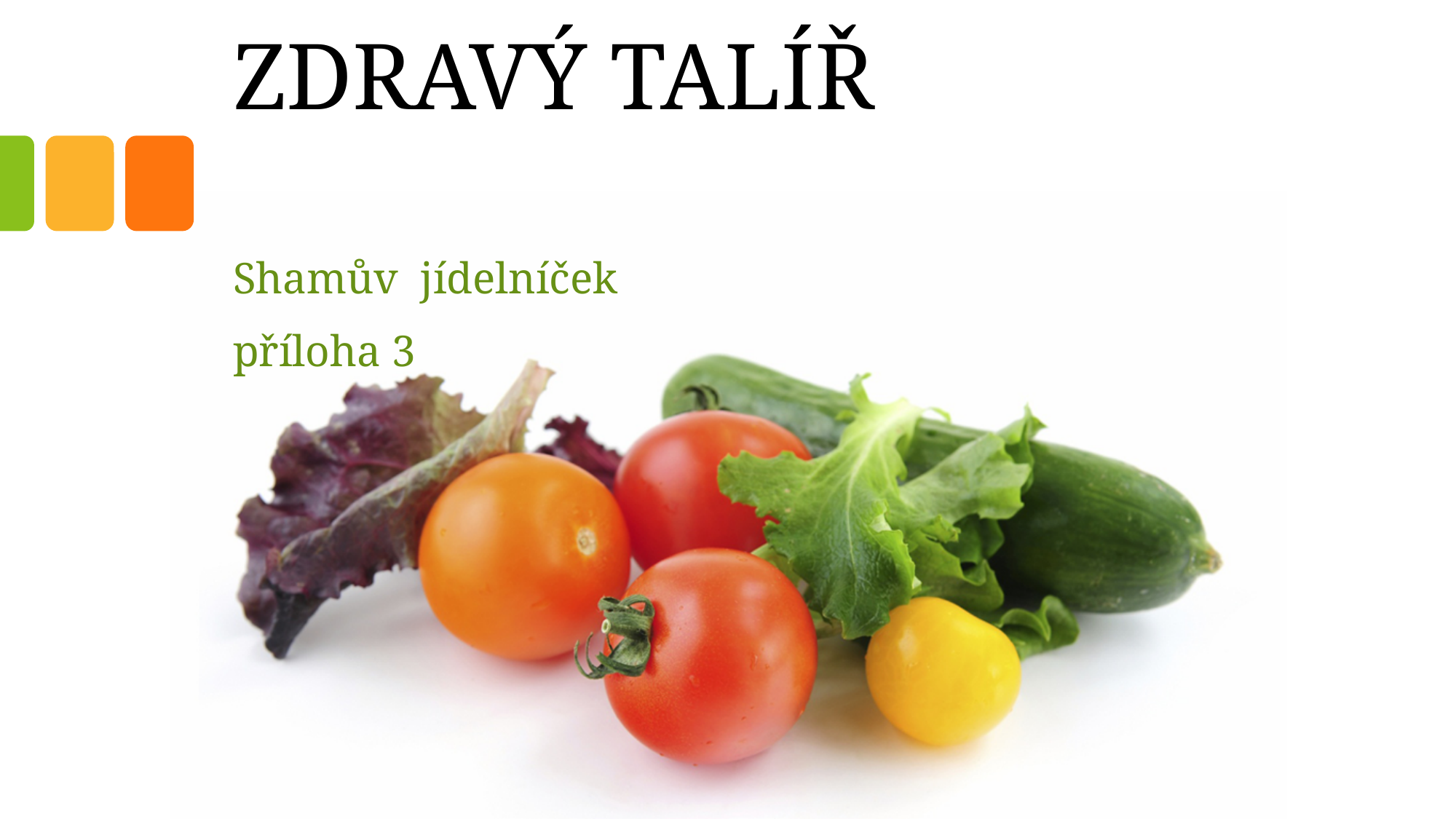

# ZDRAVÝ TALÍŘ
Shamův  jídelníček
příloha 3